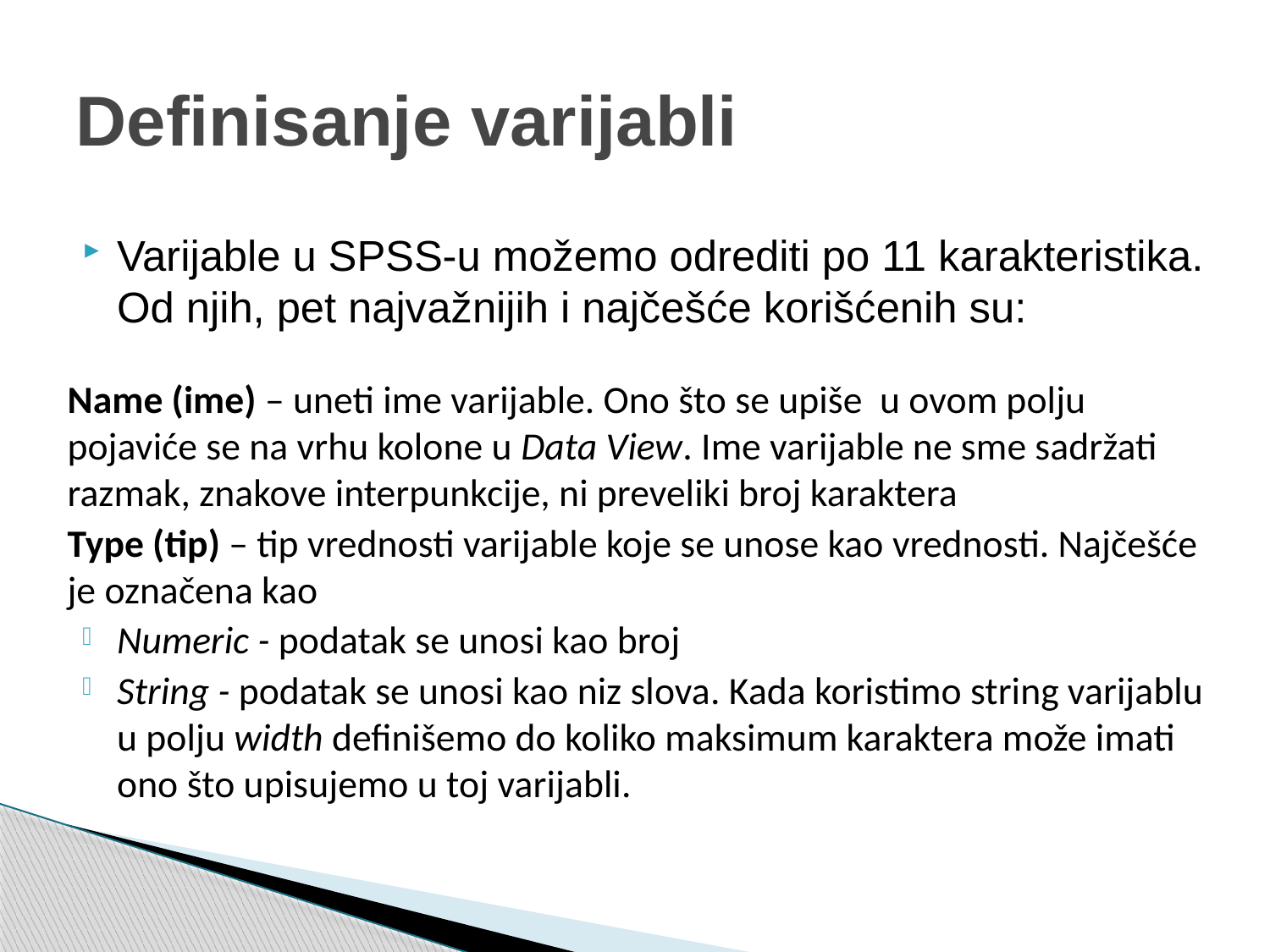

# Definisanje varijabli
Varijable u SPSS-u možemo odrediti po 11 karakteristika. Od njih, pet najvažnijih i najčešće korišćenih su:

Name (ime) – uneti ime varijable. Ono što se upiše  u ovom polju pojaviće se na vrhu kolone u Data View. Ime varijable ne sme sadržati razmak, znakove interpunkcije, ni preveliki broj karaktera
Type (tip) – tip vrednosti varijable koje se unose kao vrednosti. Najčešće je označena kao
Numeric - podatak se unosi kao broj
String - podatak se unosi kao niz slova. Kada koristimo string varijablu u polju width definišemo do koliko maksimum karaktera može imati ono što upisujemo u toj varijabli.